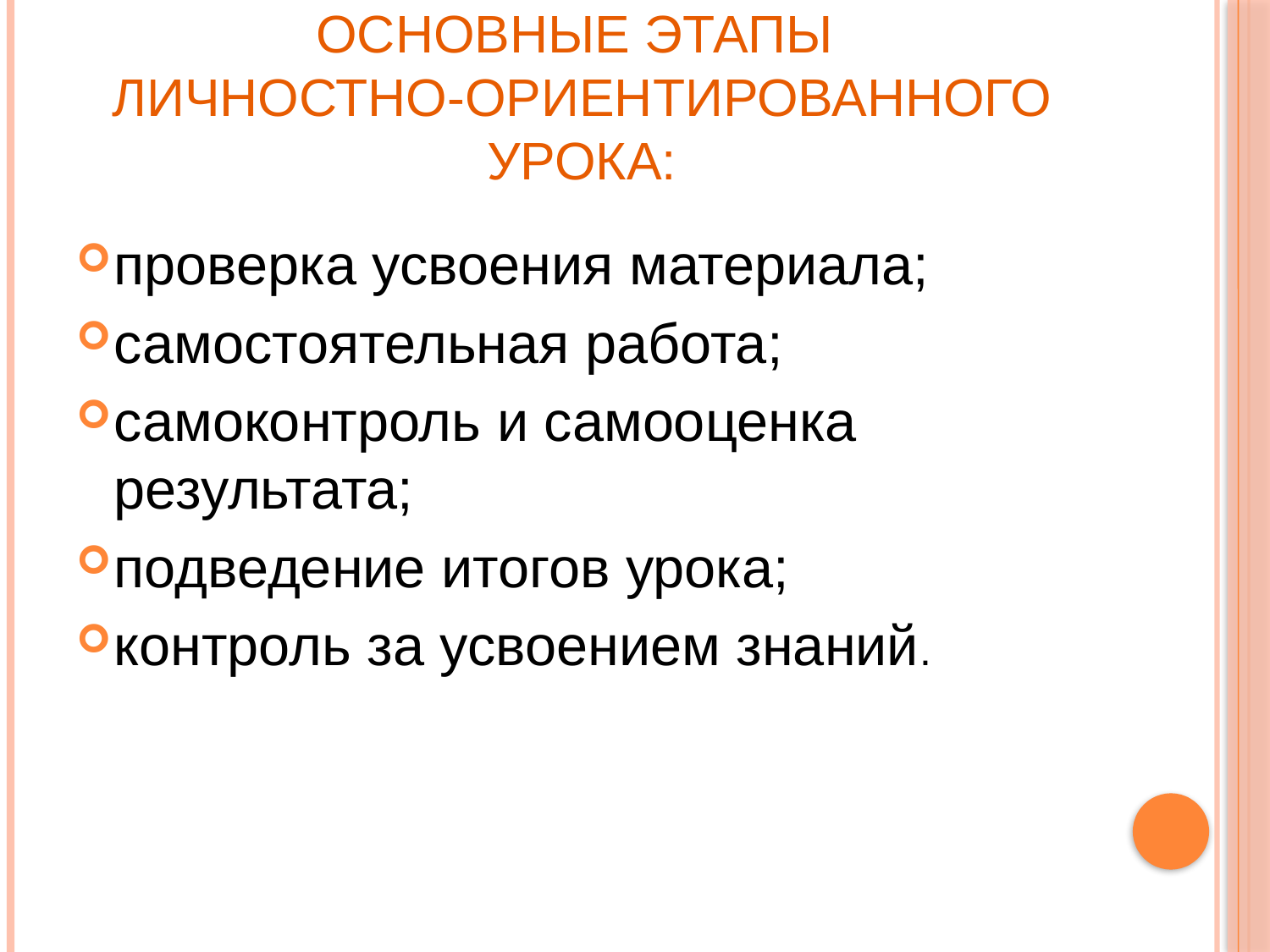

# Основные этапы личностно-ориентированного урока:
проверка усвоения материала;
самостоятельная работа;
самоконтроль и самооценка результата;
подведение итогов урока;
контроль за усвоением знаний.